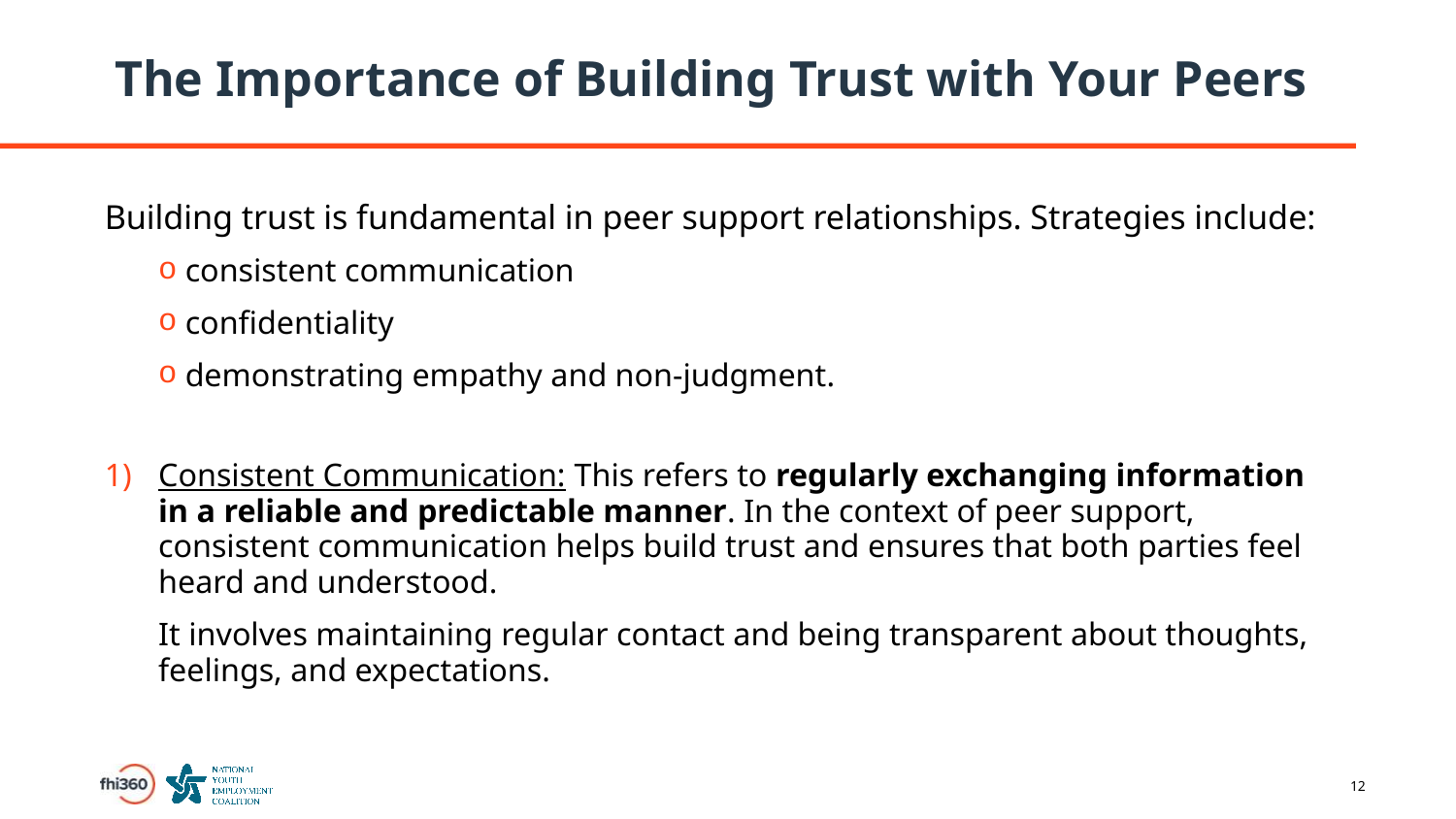

# The Importance of Building Trust with Your Peers
Building trust is fundamental in peer support relationships. Strategies include:
consistent communication
confidentiality
demonstrating empathy and non-judgment.

Consistent Communication: This refers to regularly exchanging information in a reliable and predictable manner. In the context of peer support, consistent communication helps build trust and ensures that both parties feel heard and understood.
It involves maintaining regular contact and being transparent about thoughts, feelings, and expectations.